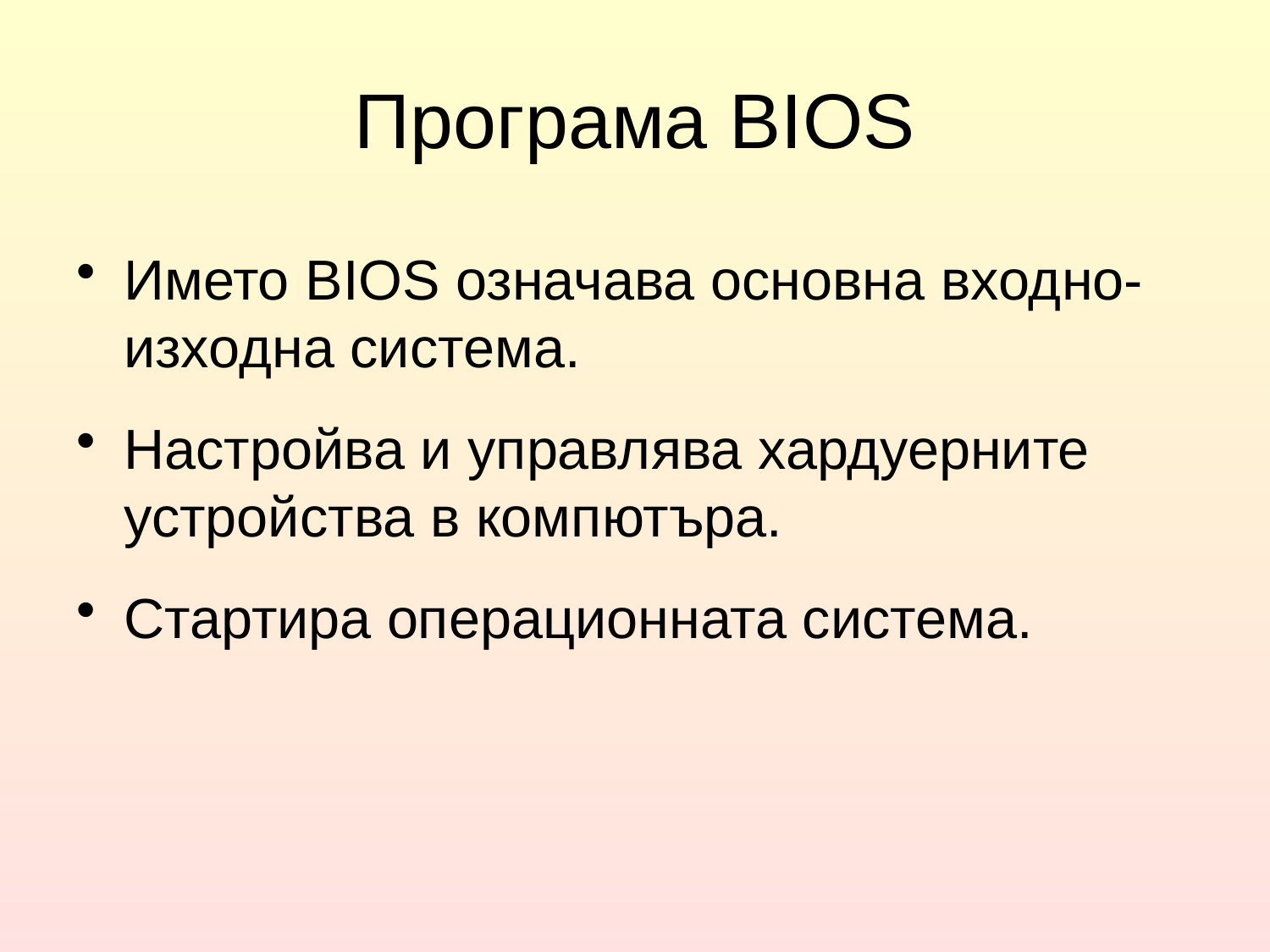

Програма BIOS
Името BIOS означава основна входно-изходна система.
Настройва и управлява хардуерните устройства в компютъра.
Стартира операционната система.